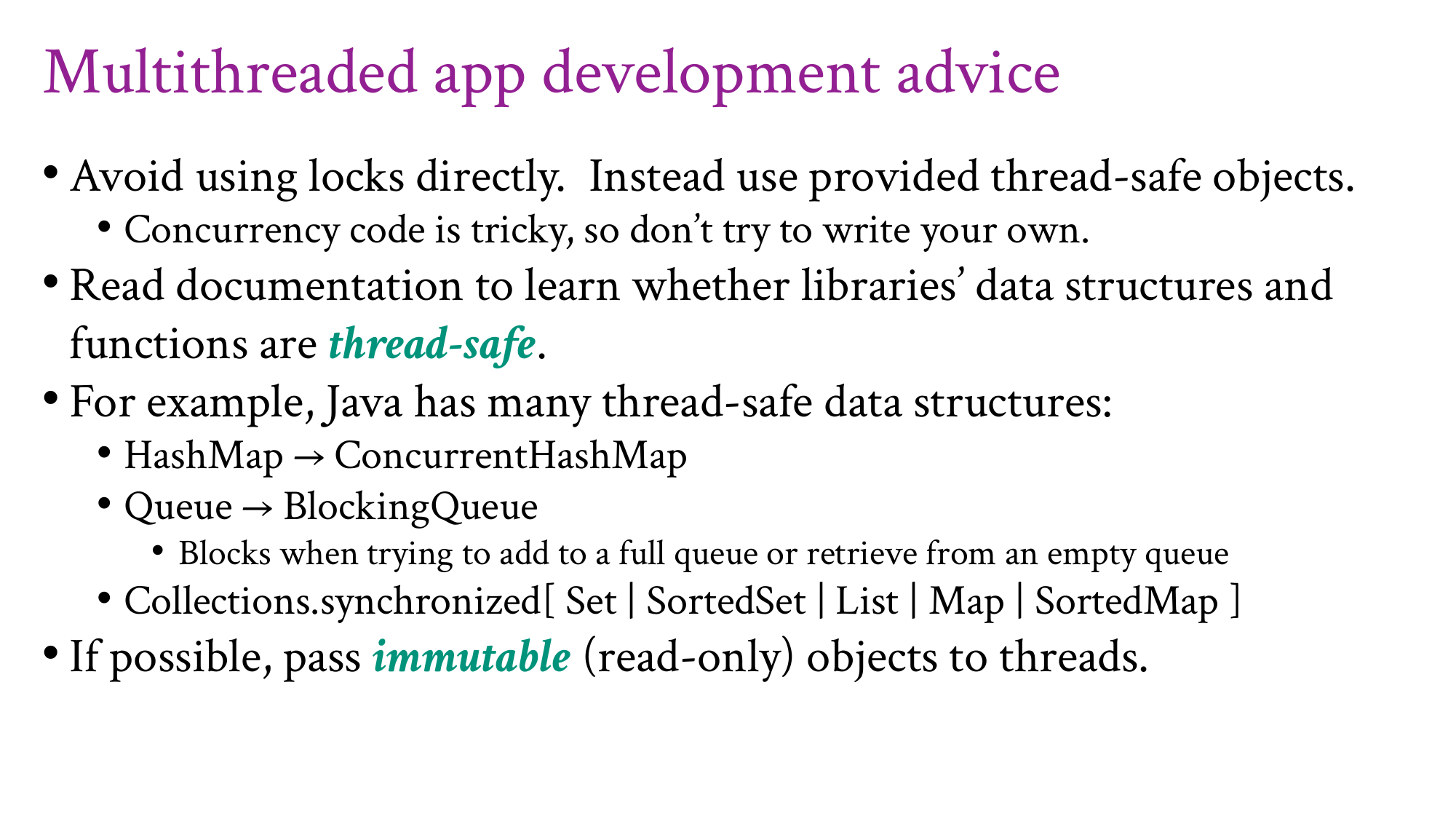

# Multithreaded app development advice
Avoid using locks directly.  Instead use provided thread-safe objects.
Concurrency code is tricky, so don’t try to write your own.
Read documentation to learn whether libraries’ data structures and functions are thread-safe.
For example, Java has many thread-safe data structures:
HashMap → ConcurrentHashMap
Queue → BlockingQueue
Blocks when trying to add to a full queue or retrieve from an empty queue
Collections.synchronized[ Set | SortedSet | List | Map | SortedMap ]
If possible, pass immutable (read-only) objects to threads.